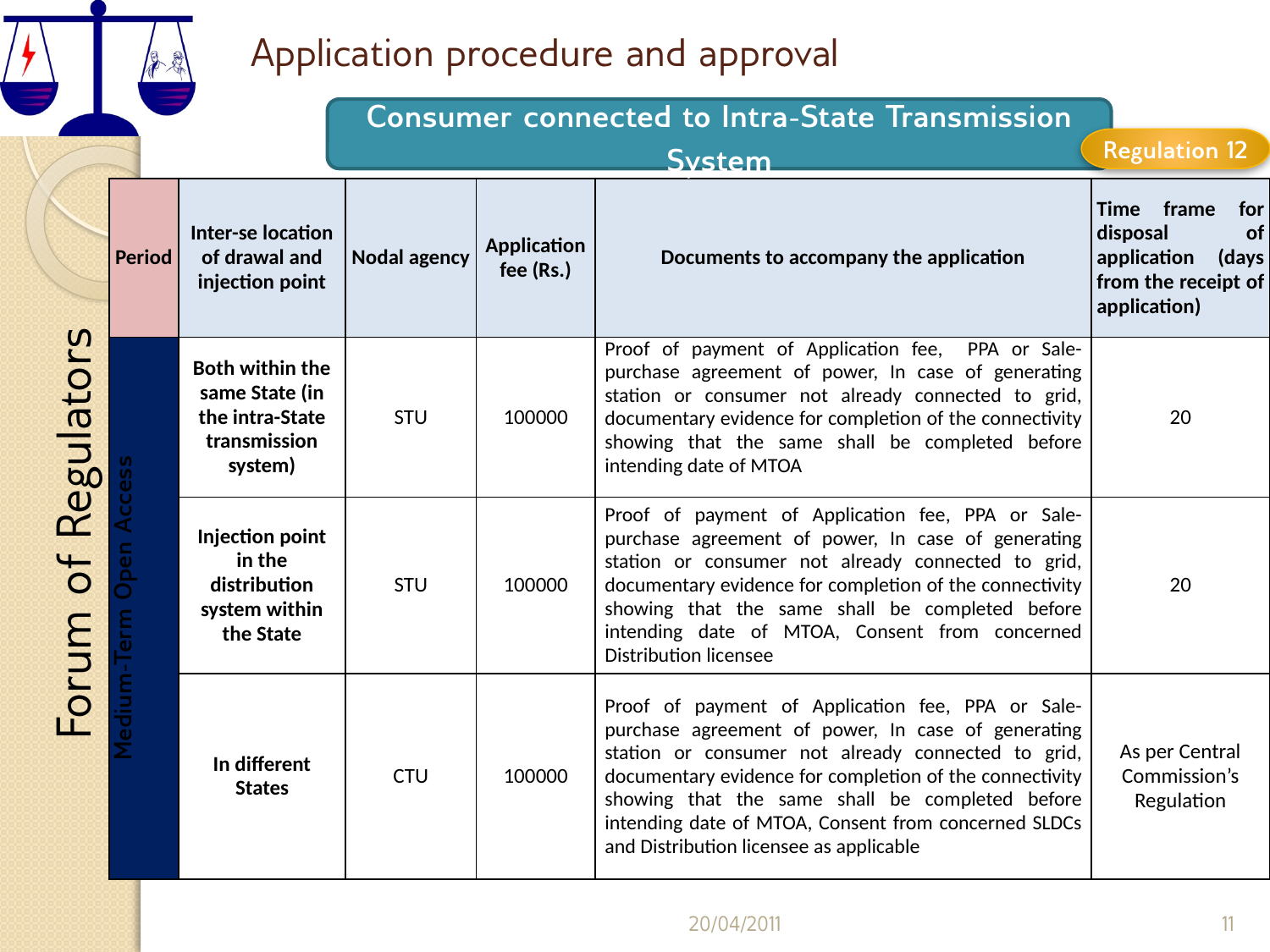

# Application procedure and approval
Consumer connected to Intra-State Transmission System
Regulation 12
| Period | Inter-se location of drawal and injection point | Nodal agency | Application fee (Rs.) | Documents to accompany the application | Time frame for disposal of application (days from the receipt of application) |
| --- | --- | --- | --- | --- | --- |
| Medium-Term Open Access | Both within the same State (in the intra-State transmission system) | STU | 100000 | Proof of payment of Application fee, PPA or Sale-purchase agreement of power, In case of generating station or consumer not already connected to grid, documentary evidence for completion of the connectivity showing that the same shall be completed before intending date of MTOA | 20 |
|  | Injection point in the distribution system within the State | STU | 100000 | Proof of payment of Application fee, PPA or Sale-purchase agreement of power, In case of generating station or consumer not already connected to grid, documentary evidence for completion of the connectivity showing that the same shall be completed before intending date of MTOA, Consent from concerned Distribution licensee | 20 |
|  | In different States | CTU | 100000 | Proof of payment of Application fee, PPA or Sale-purchase agreement of power, In case of generating station or consumer not already connected to grid, documentary evidence for completion of the connectivity showing that the same shall be completed before intending date of MTOA, Consent from concerned SLDCs and Distribution licensee as applicable | As per Central Commission’s Regulation |
20/04/2011
11